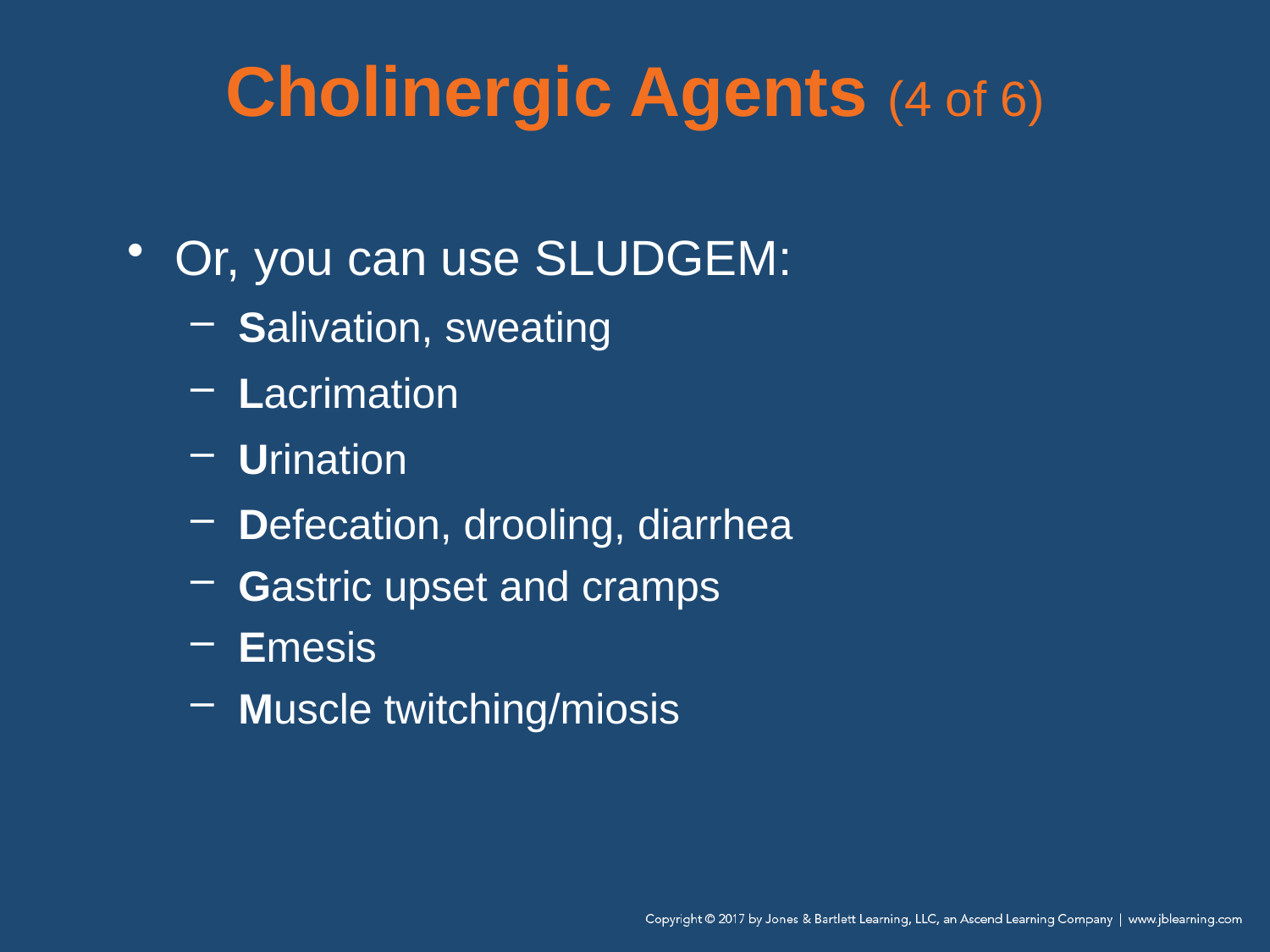

# Cholinergic Agents (4 of 6)
Or, you can use SLUDGEM:
Salivation, sweating
Lacrimation
Urination
Defecation, drooling, diarrhea
Gastric upset and cramps
Emesis
Muscle twitching/miosis